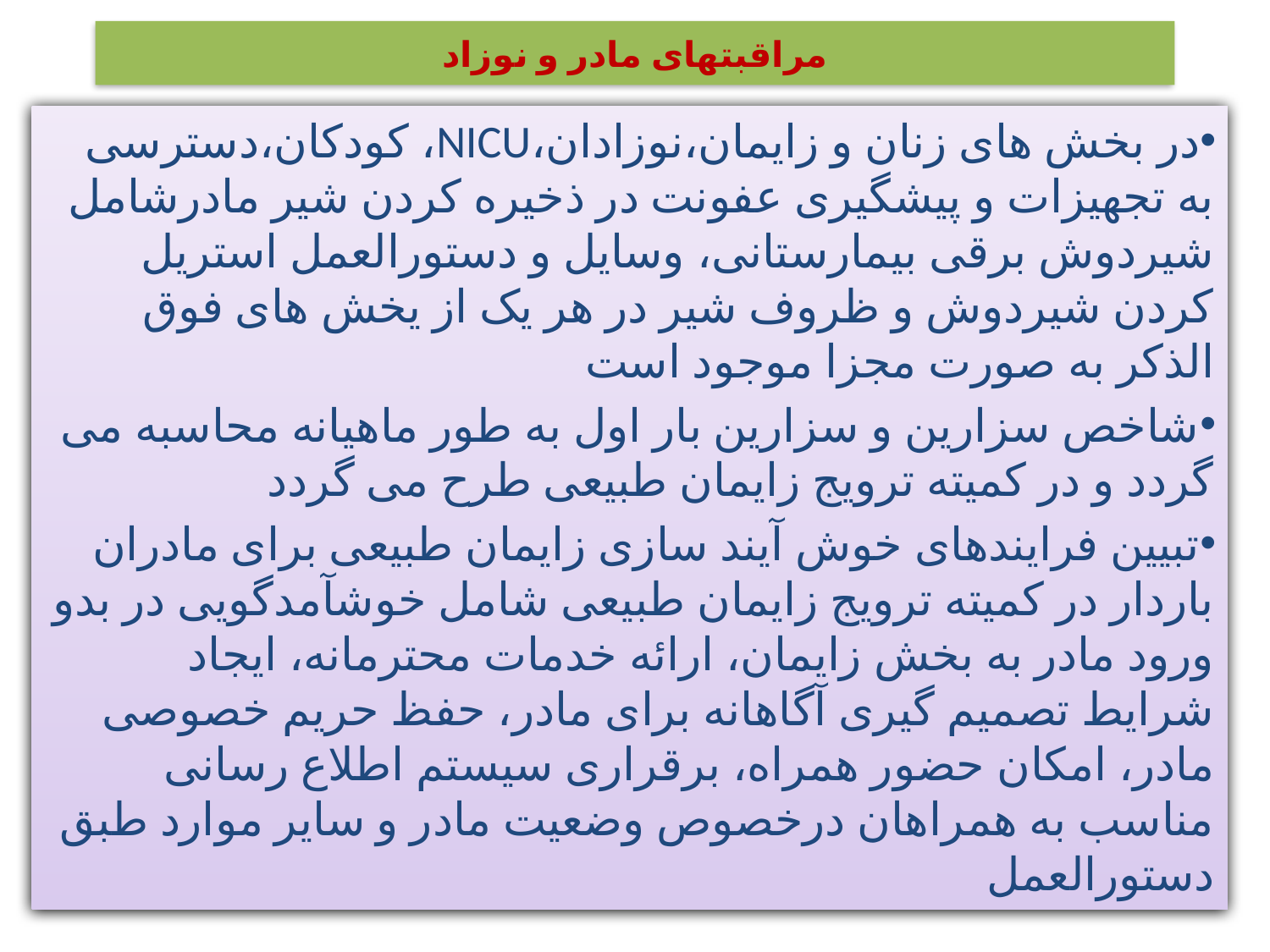

# مراقبت‏های مادر و نوزاد
در بخش های زنان و زایمان،نوزادان،NICU، کودکان،دسترسی به تجهیزات و پیشگیری عفونت در ذخیره کردن شیر مادرشامل شیردوش برقی بیمارستانی، وسایل و دستورالعمل استریل کردن شیردوش و ظروف شیر در هر یک از یخش های فوق الذکر به صورت مجزا موجود است
شاخص سزارین و سزارین بار اول به طور ماهیانه محاسبه می گردد و در کمیته ترویج زایمان طبیعی طرح می گردد
تبیین فرایندهای خوش آیند سازی زایمان طبیعی برای مادران باردار در کمیته ترویج زایمان طبیعی شامل خوش‏آمدگویی در بدو ورود مادر به بخش زایمان، ارائه خدمات محترمانه، ایجاد شرایط تصمیم گیری آگاهانه برای مادر، حفظ حریم خصوصی مادر، امکان حضور همراه، برقراری سیستم اطلاع رسانی مناسب به همراهان درخصوص وضعیت مادر و سایر موارد طبق دستورالعمل